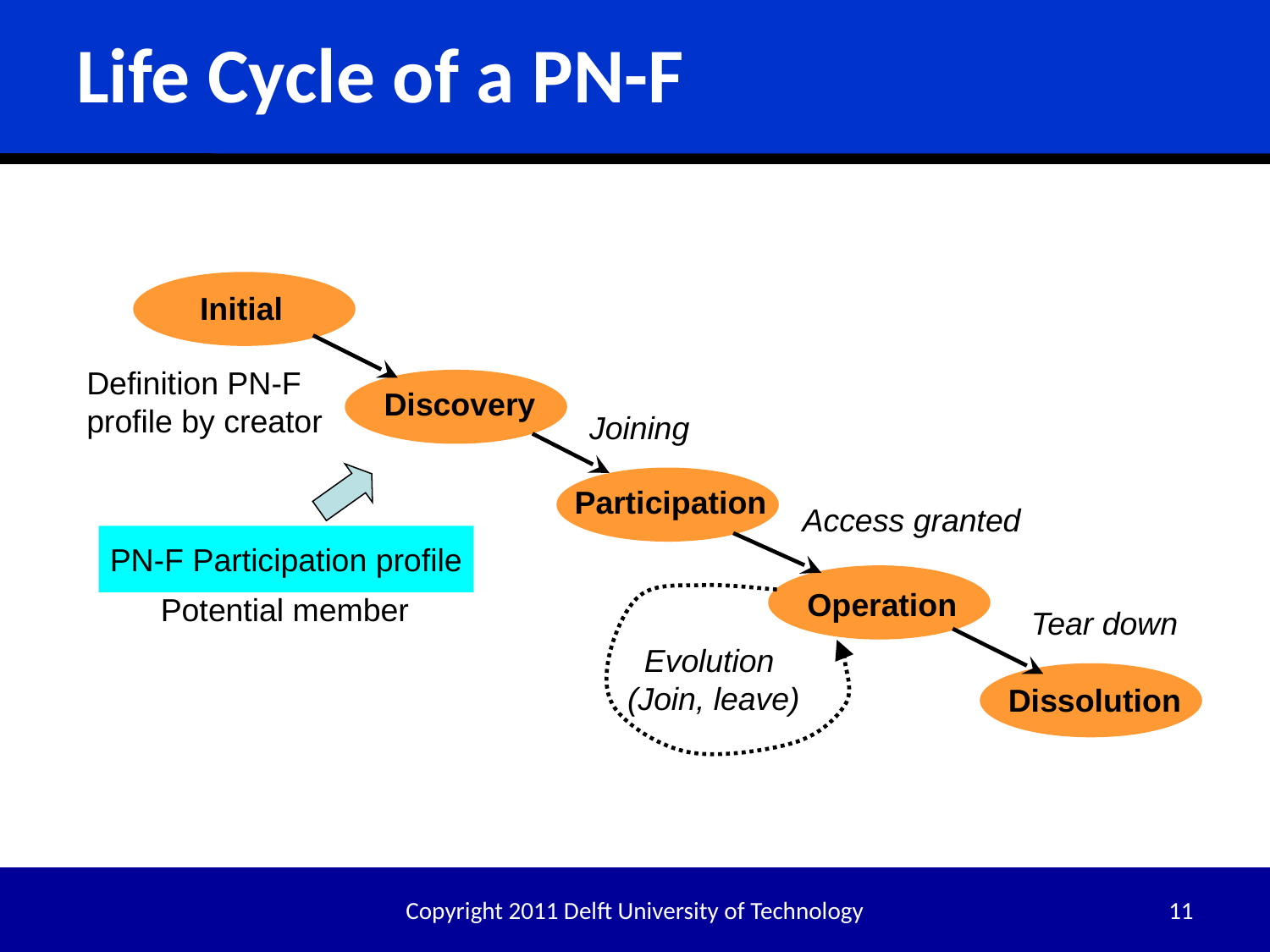

# Life Cycle of a PN-F

Initial

Definition PN-F profile by creator

Discovery
Joining

Participation
Access granted

PN-F Participation profile

Operation

Potential member
Tear down

Evolution
(Join, leave)

Dissolution
Copyright 2011 Delft University of Technology
11